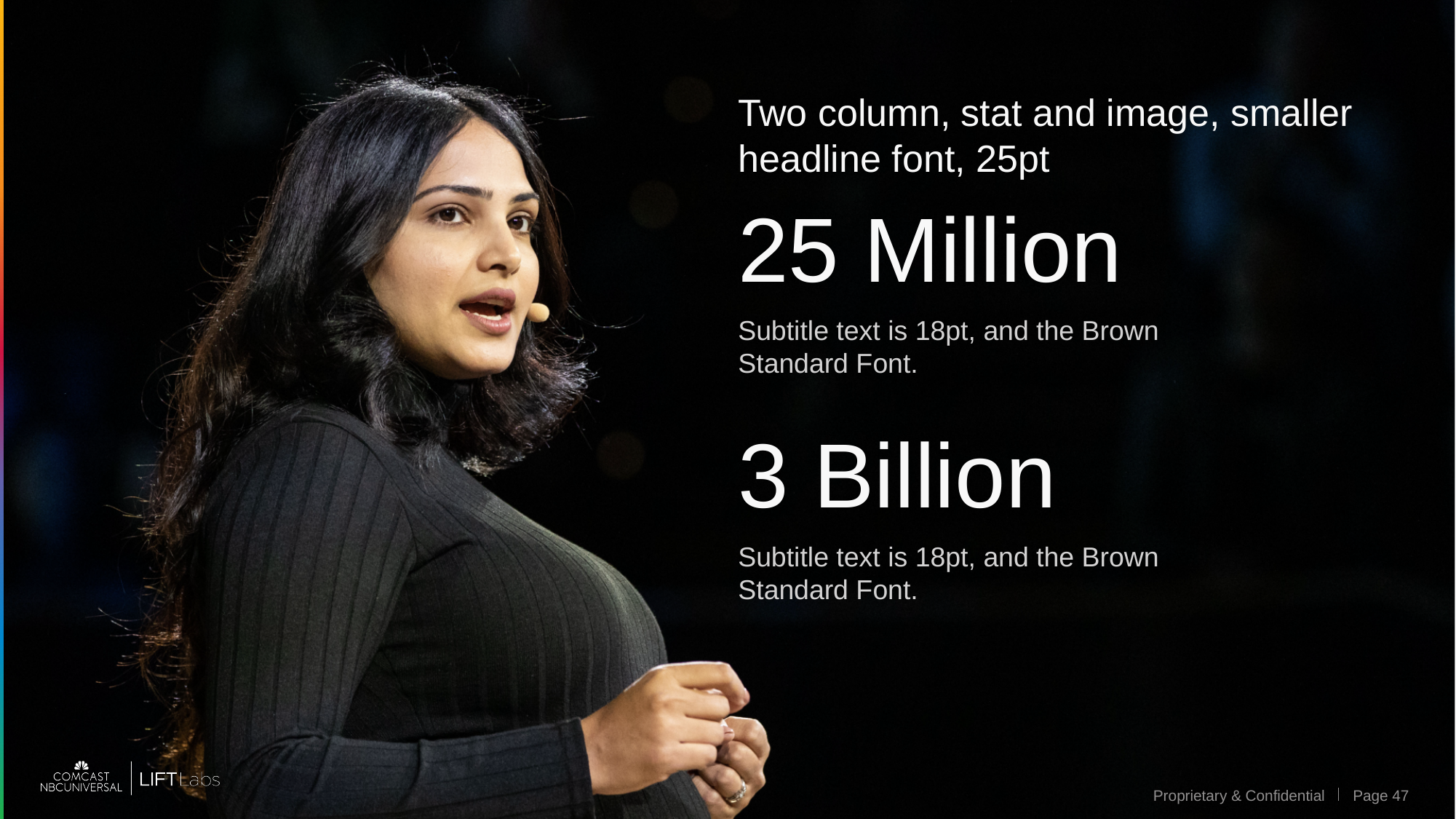

Two column, stat and image, smaller headline font, 25pt

25 Million
Subtitle text is 18pt, and the Brown
Standard Font.

3 Billion

Subtitle text is 18pt, and the Brown
Standard Font.